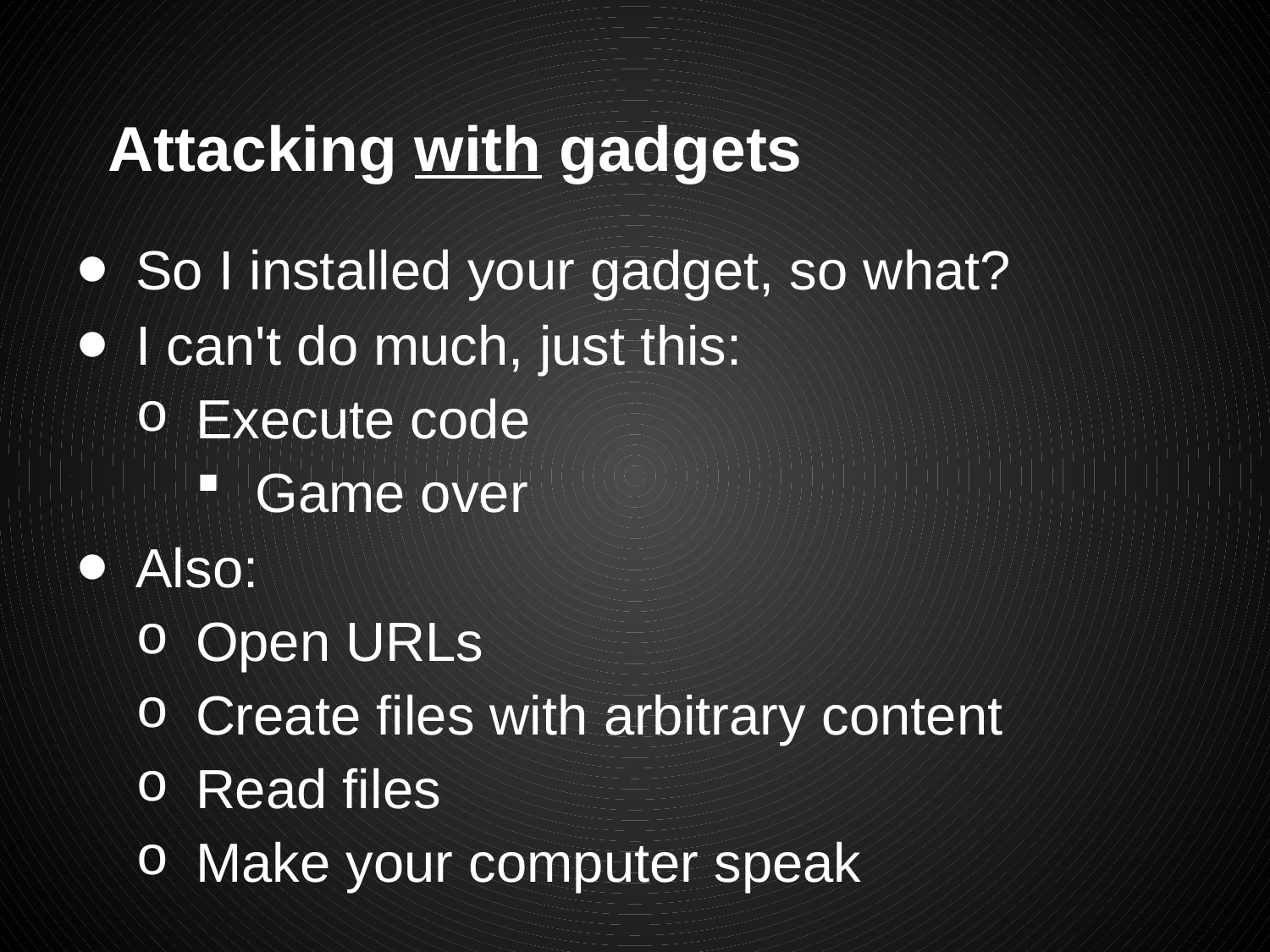

# Attacking with gadgets
So I installed your gadget, so what?
I can't do much, just this:
Execute code
Game over
Also:
Open URLs
Create files with arbitrary content
Read files
Make your computer speak